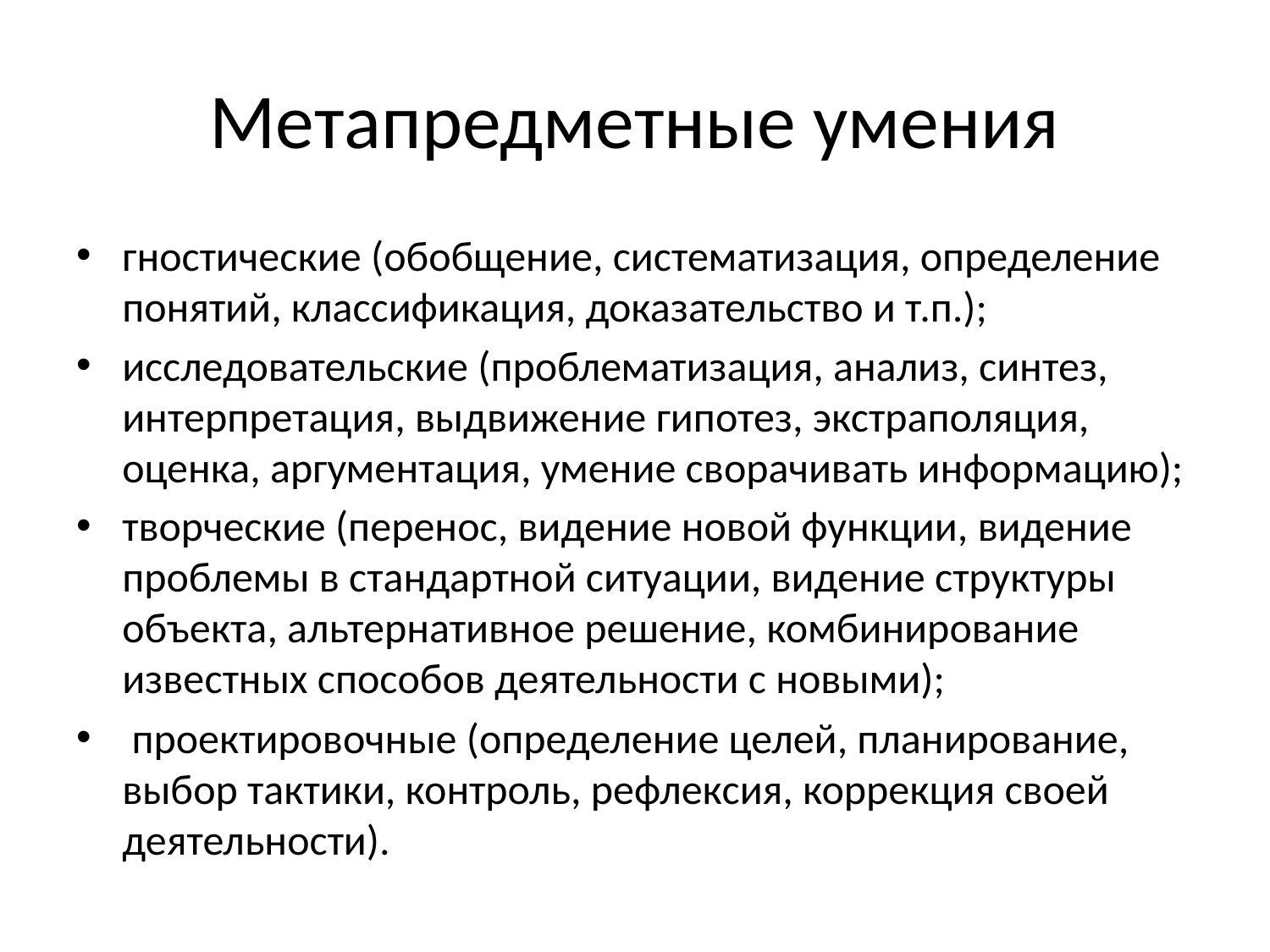

# Метапредметные умения
гностические (обобщение, систематизация, определение понятий, классификация, доказательство и т.п.);
исследовательские (проблематизация, анализ, синтез, интерпретация, выдвижение гипотез, экстраполяция, оценка, аргументация, умение сворачивать информацию);
творческие (перенос, видение новой функции, видение проблемы в стандартной ситуации, видение структуры объекта, альтернативное решение, комбинирование известных способов деятельности с новыми);
 проектировочные (определение целей, планирование, выбор тактики, контроль, рефлексия, коррекция своей деятельности).